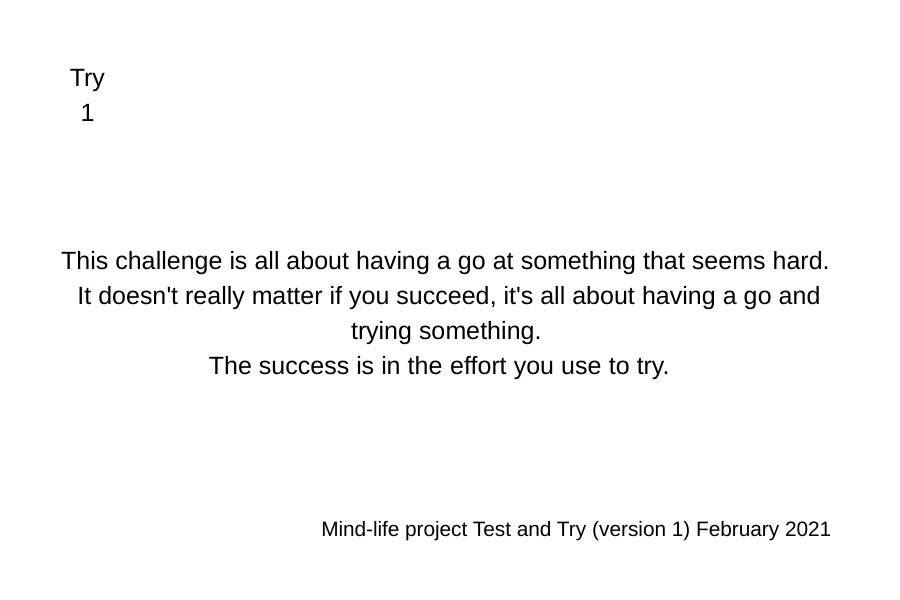

Try 1
This challenge is all about having a go at something that seems hard.
It doesn't really matter if you succeed, it's all about having a go and trying something.
The success is in the effort you use to try.
Mind-life project Test and Try (version 1) February 2021